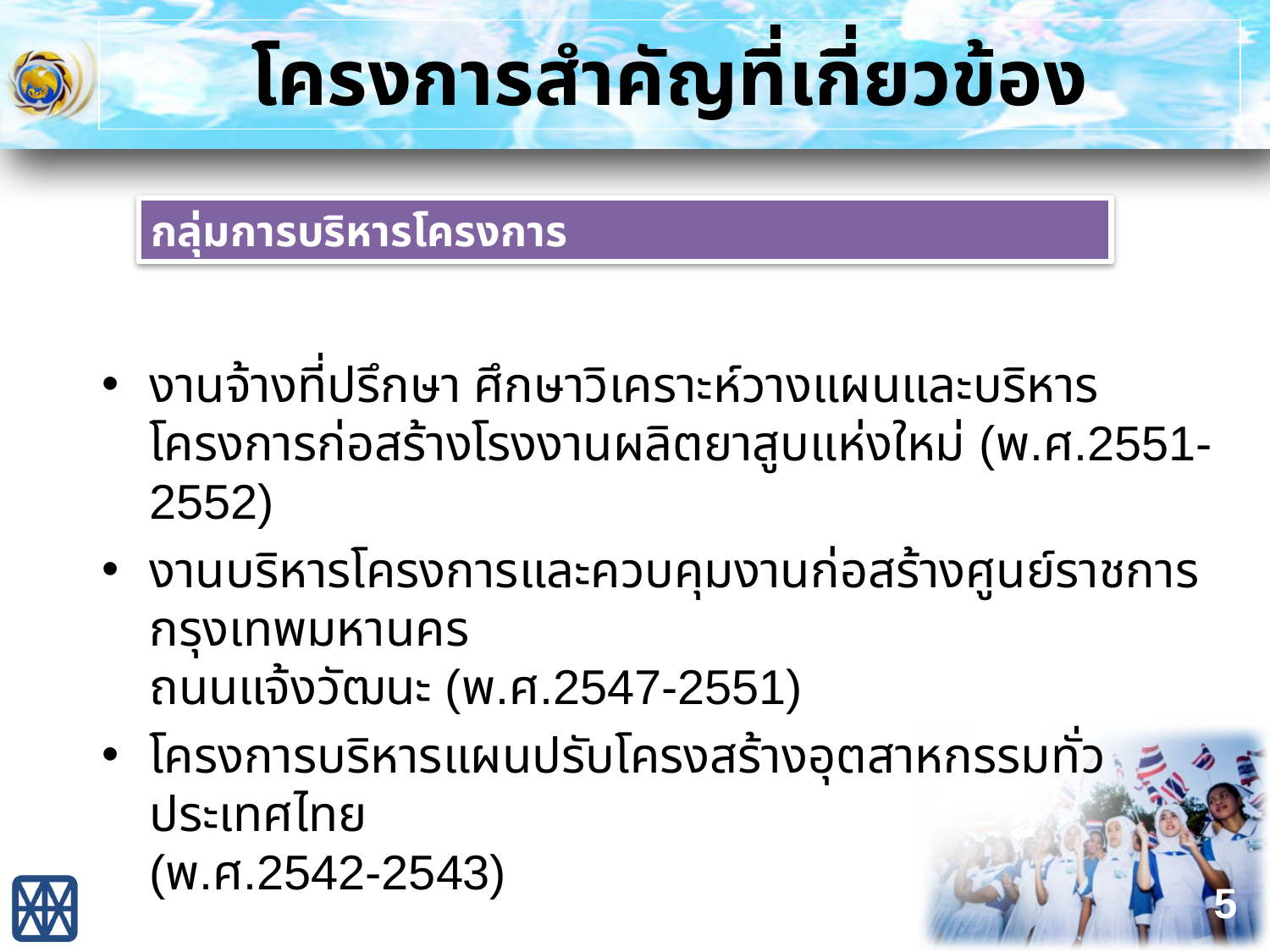

# โครงการสำคัญที่เกี่ยวข้อง
กลุ่มการบริหารโครงการ
งานจ้างที่ปรึกษา ศึกษาวิเคราะห์วางแผนและบริหารโครงการก่อสร้างโรงงานผลิตยาสูบแห่งใหม่ (พ.ศ.2551-2552)
งานบริหารโครงการและควบคุมงานก่อสร้างศูนย์ราชการกรุงเทพมหานคร
ถนนแจ้งวัฒนะ (พ.ศ.2547-2551)
โครงการบริหารแผนปรับโครงสร้างอุตสาหกรรมทั่วประเทศไทย
(พ.ศ.2542-2543)

5